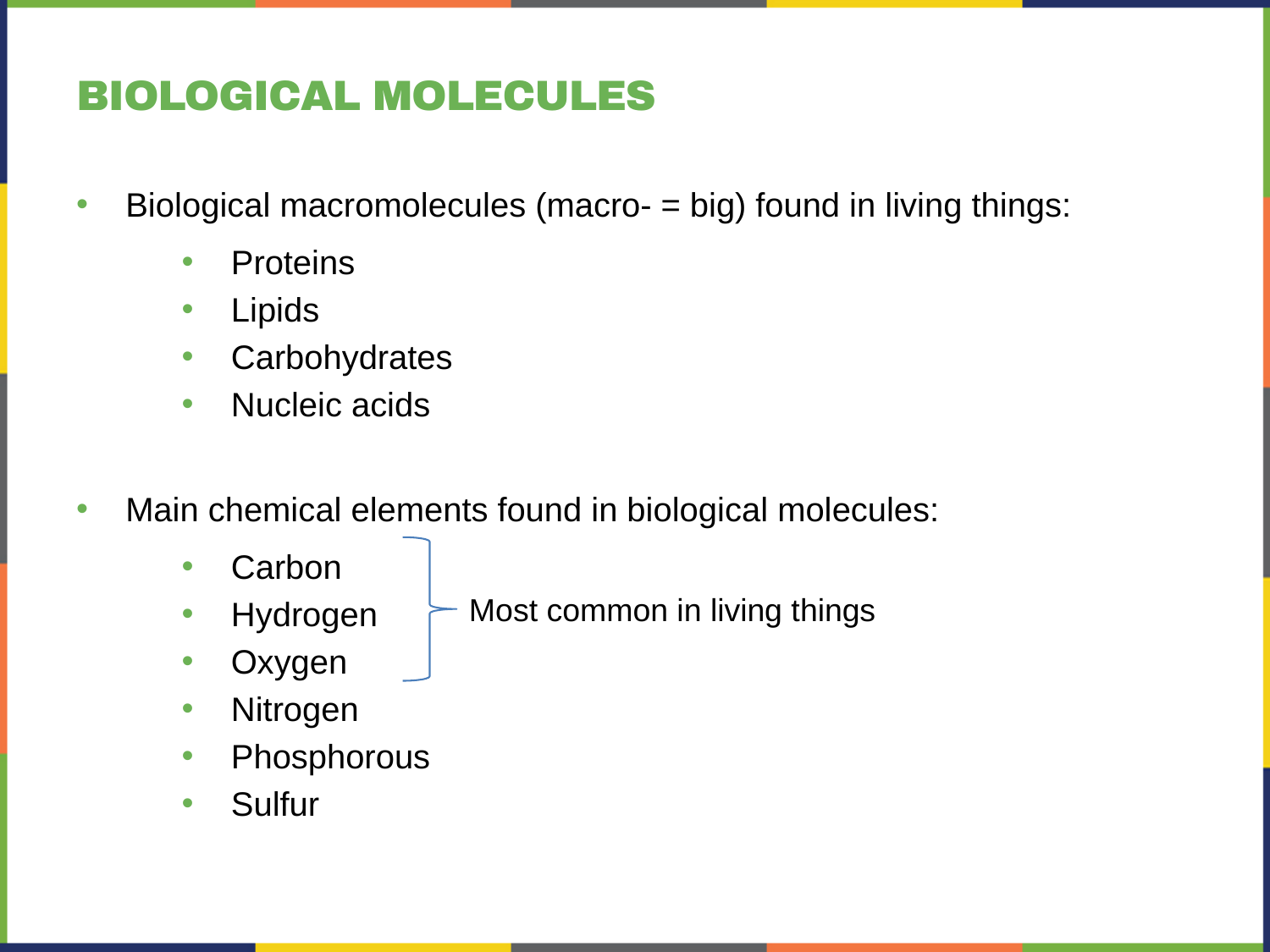

# Biological molecules
Biological macromolecules (macro- = big) found in living things:
Proteins
Lipids
Carbohydrates
Nucleic acids

Main chemical elements found in biological molecules:
Carbon
Hydrogen
Oxygen
Nitrogen
Phosphorous
Sulfur

Most common in living things